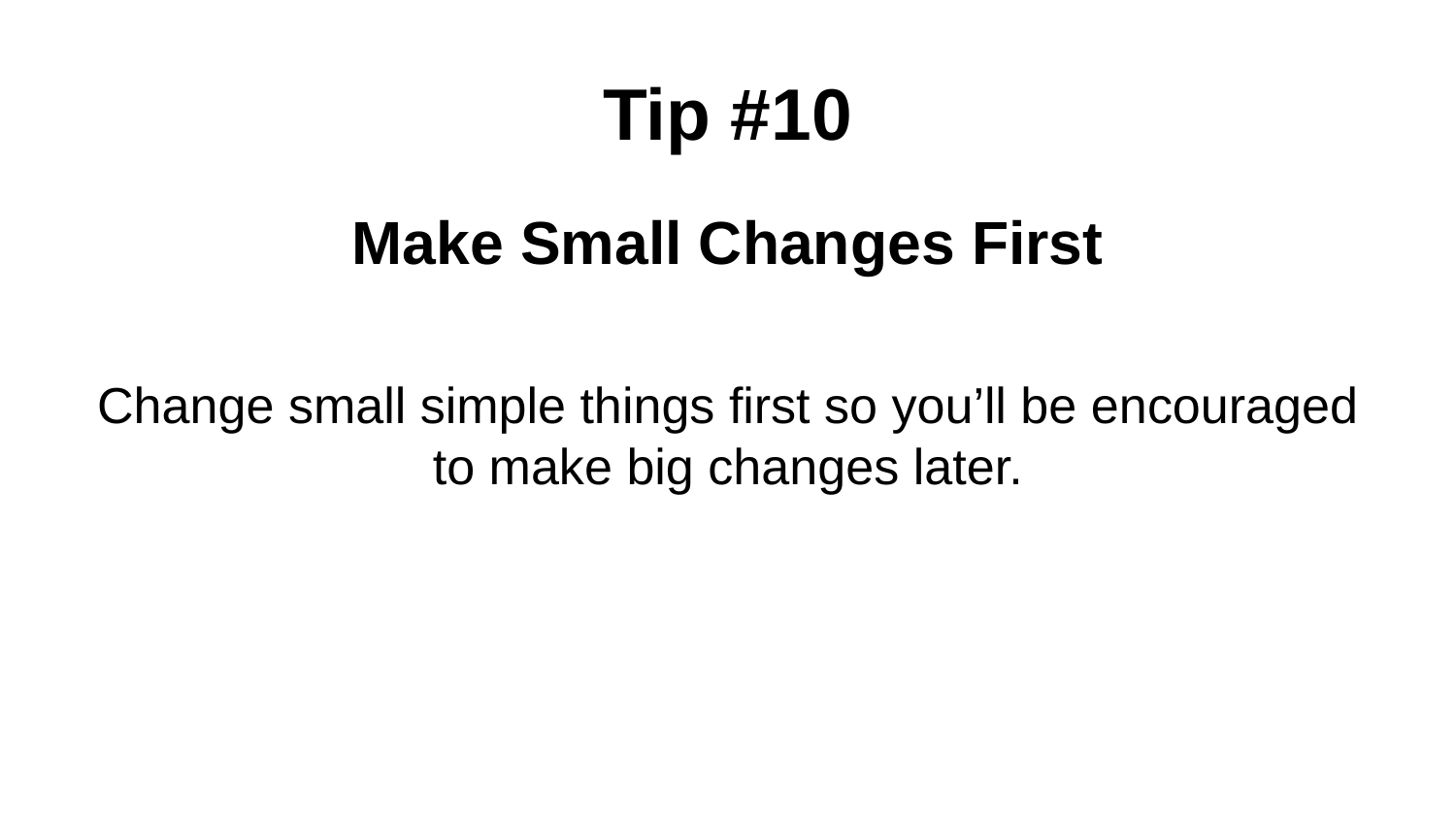

# Tip #10
Make Small Changes First

Change small simple things first so you’ll be encouraged to make big changes later.